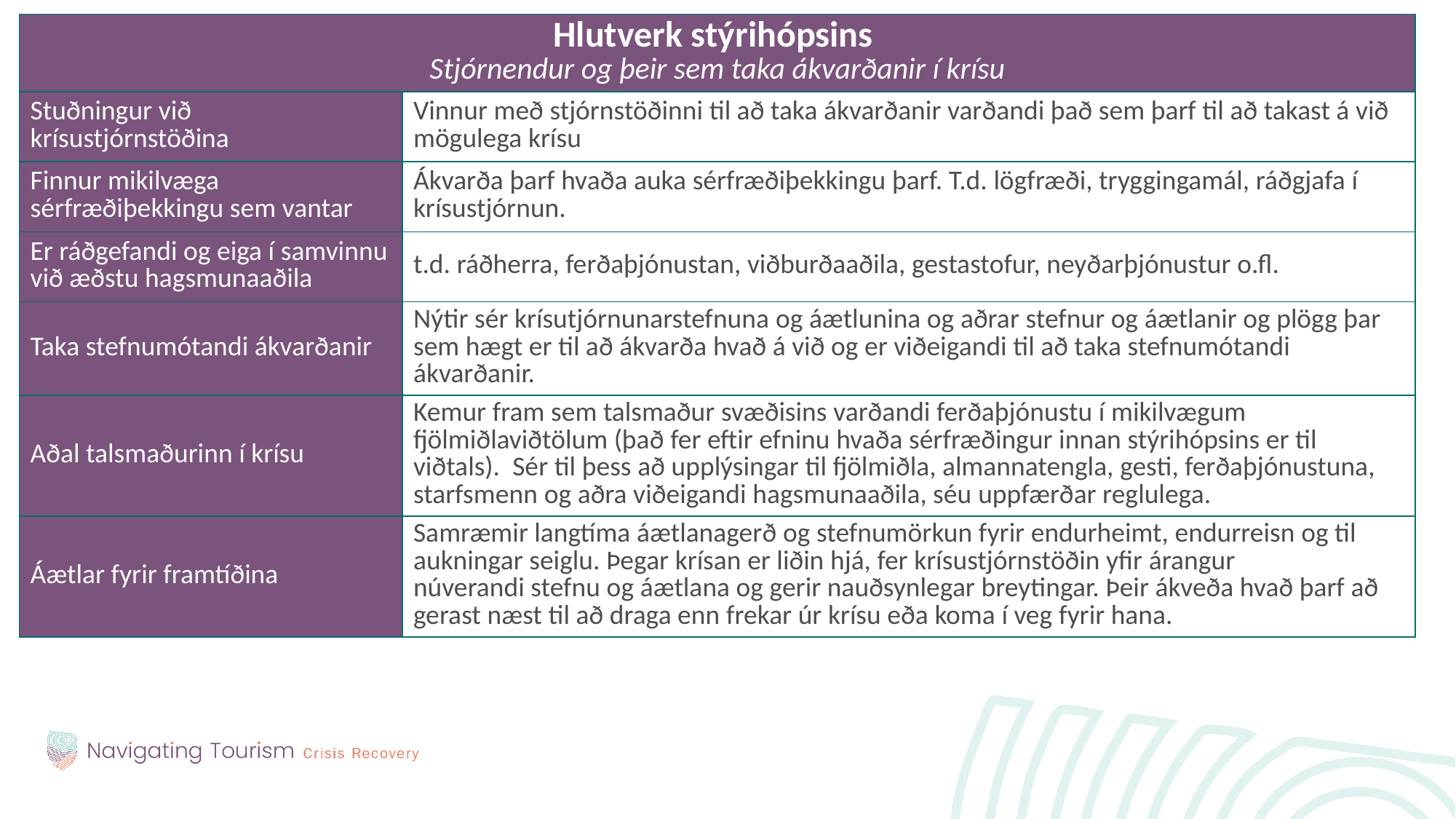

| Hlutverk stýrihópsins  Stjórnendur og þeir sem taka ákvarðanir í krísu |  |
| --- | --- |
| Stuðningur við krísustjórnstöðina | Vinnur með stjórnstöðinni til að taka ákvarðanir varðandi það sem þarf til að takast á við mögulega krísu |
| Finnur mikilvæga sérfræðiþekkingu sem vantar | Ákvarða þarf hvaða auka sérfræðiþekkingu þarf. T.d. lögfræði, tryggingamál, ráðgjafa í krísustjórnun. |
| Er ráðgefandi og eiga í samvinnu við æðstu hagsmunaaðila | t.d. ráðherra, ferðaþjónustan, viðburðaaðila, gestastofur, neyðarþjónustur o.fl. |
| Taka stefnumótandi ákvarðanir | Nýtir sér krísutjórnunarstefnuna og áætlunina og aðrar stefnur og áætlanir og plögg þar sem hægt er til að ákvarða hvað á við og er viðeigandi til að taka stefnumótandi ákvarðanir. |
| Aðal talsmaðurinn í krísu | Kemur fram sem talsmaður svæðisins varðandi ferðaþjónustu í mikilvægum fjölmiðlaviðtölum (það fer eftir efninu hvaða sérfræðingur innan stýrihópsins er til viðtals).  Sér til þess að upplýsingar til fjölmiðla, almannatengla, gesti, ferðaþjónustuna, starfsmenn og aðra viðeigandi hagsmunaaðila, séu uppfærðar reglulega. |
| Áætlar fyrir framtíðina | Samræmir langtíma áætlanagerð og stefnumörkun fyrir endurheimt, endurreisn og til aukningar seiglu. Þegar krísan er liðin hjá, fer krísustjórnstöðin yfir árangur núverandi stefnu og áætlana og gerir nauðsynlegar breytingar. Þeir ákveða hvað þarf að gerast næst til að draga enn frekar úr krísu eða koma í veg fyrir hana. |